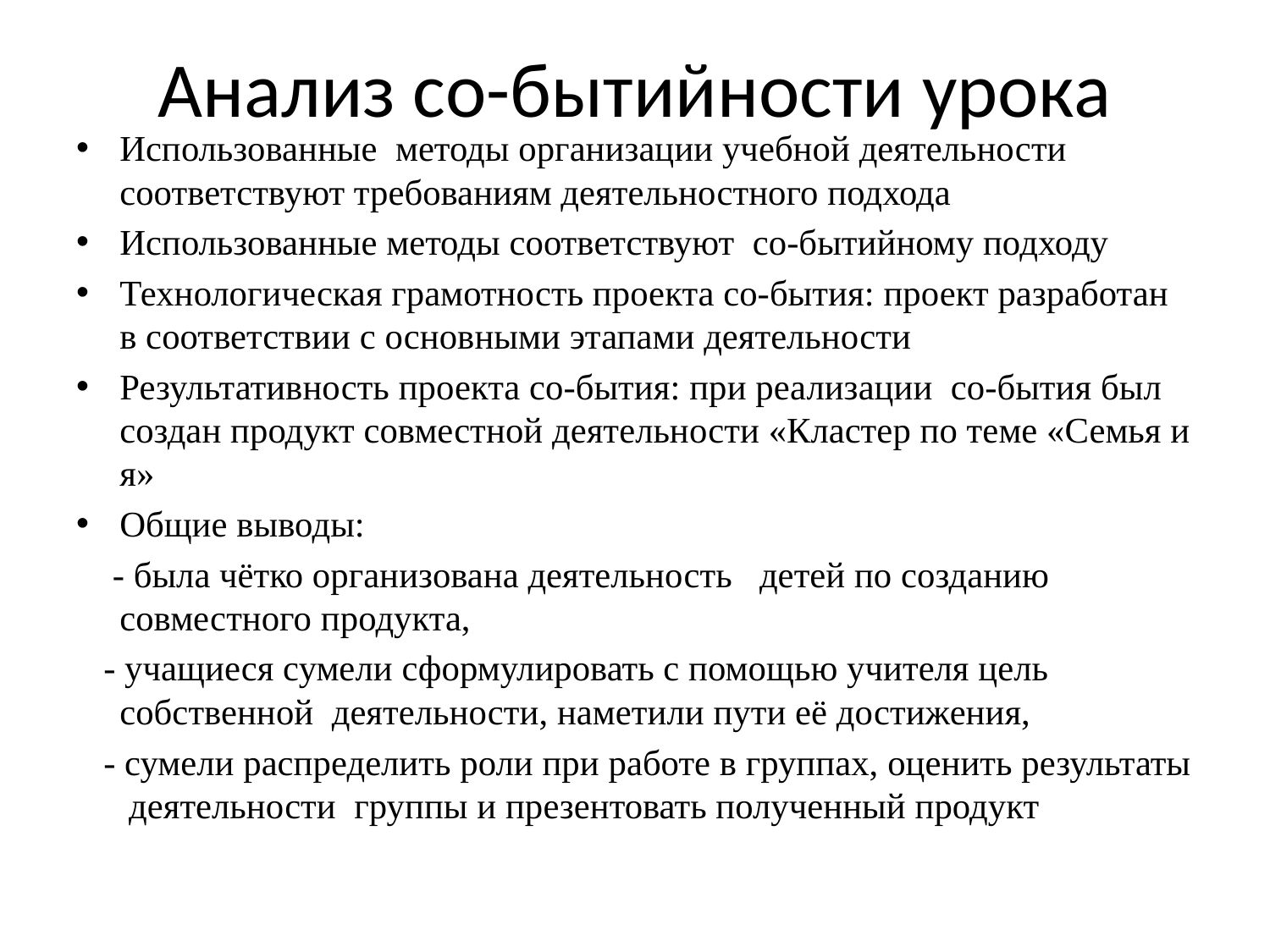

# Анализ со-бытийности урока
Использованные  методы организации учебной деятельности соответствуют требованиям деятельностного подхода
Использованные методы соответствуют  со-бытийному подходу
Технологическая грамотность проекта со-бытия: проект разработан в соответствии с основными этапами деятельности
Результативность проекта со-бытия: при реализации  со-бытия был создан продукт совместной деятельности «Кластер по теме «Семья и я»
Общие выводы:
    - была чётко организована деятельность   детей по созданию совместного продукта,
   - учащиеся сумели сформулировать с помощью учителя цель собственной  деятельности, наметили пути её достижения,
   - сумели распределить роли при работе в группах, оценить результаты  деятельности  группы и презентовать полученный продукт